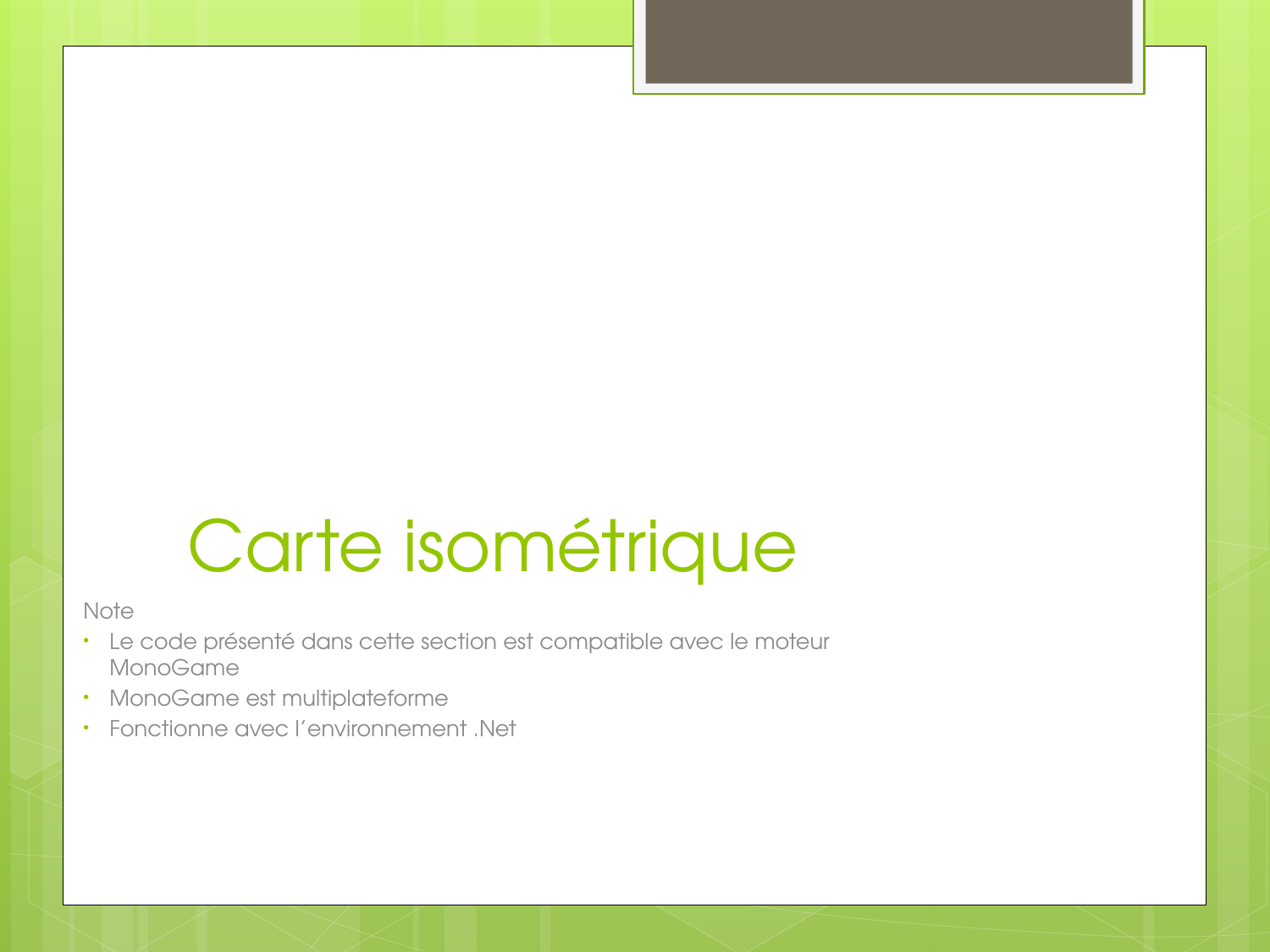

# Carte isométrique
Note
Le code présenté dans cette section est compatible avec le moteur MonoGame
MonoGame est multiplateforme
Fonctionne avec l’environnement .Net